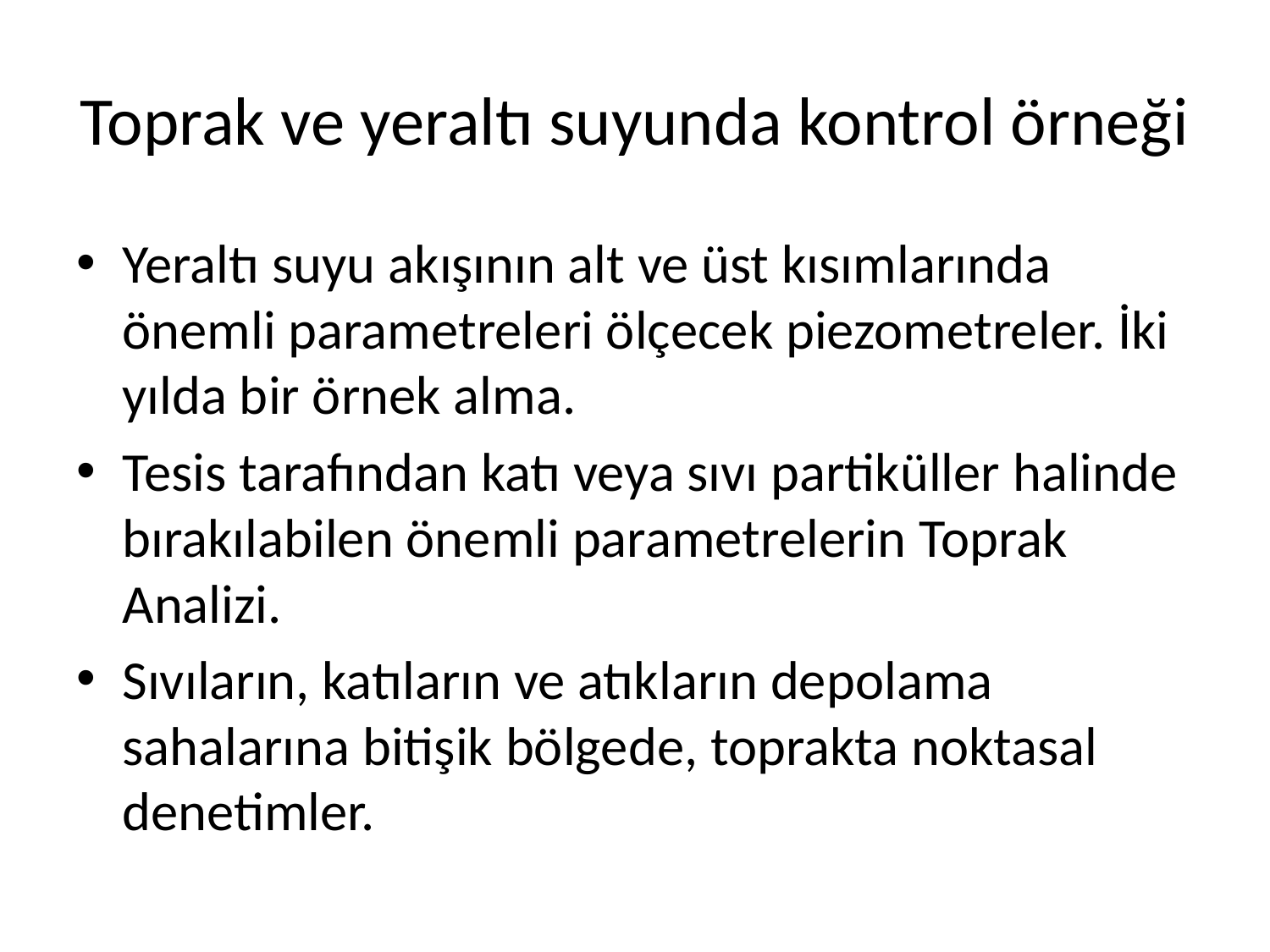

# Toprak ve yeraltı suyunda kontrol örneği
Yeraltı suyu akışının alt ve üst kısımlarında önemli parametreleri ölçecek piezometreler. İki yılda bir örnek alma.
Tesis tarafından katı veya sıvı partiküller halinde bırakılabilen önemli parametrelerin Toprak Analizi.
Sıvıların, katıların ve atıkların depolama sahalarına bitişik bölgede, toprakta noktasal denetimler.